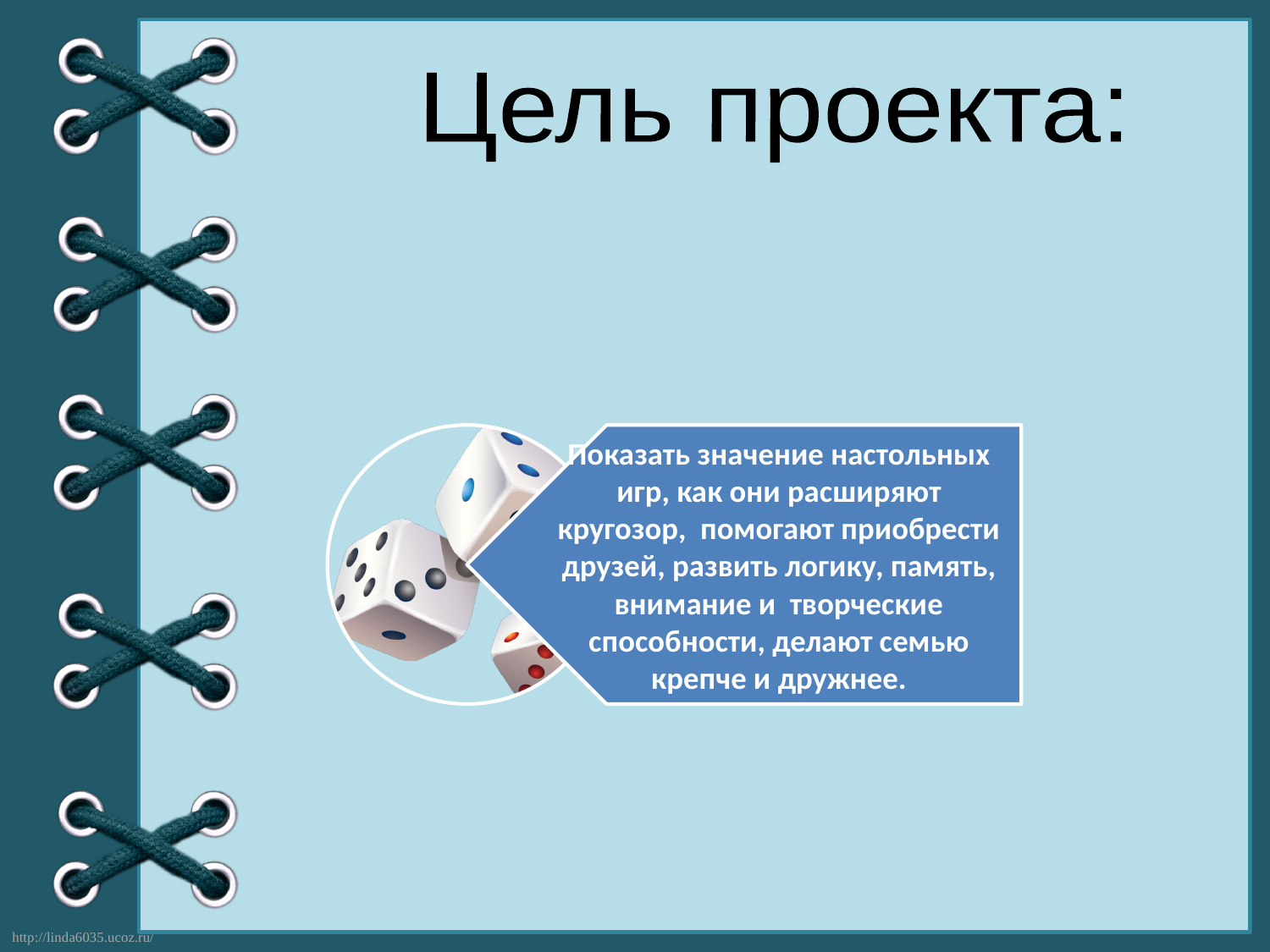

Цель проекта:
Показать значение настольных игр, как они расширяют кругозор,  помогают приобрести друзей, развить логику, память, внимание и  творческие способности, делают семью крепче и дружнее.